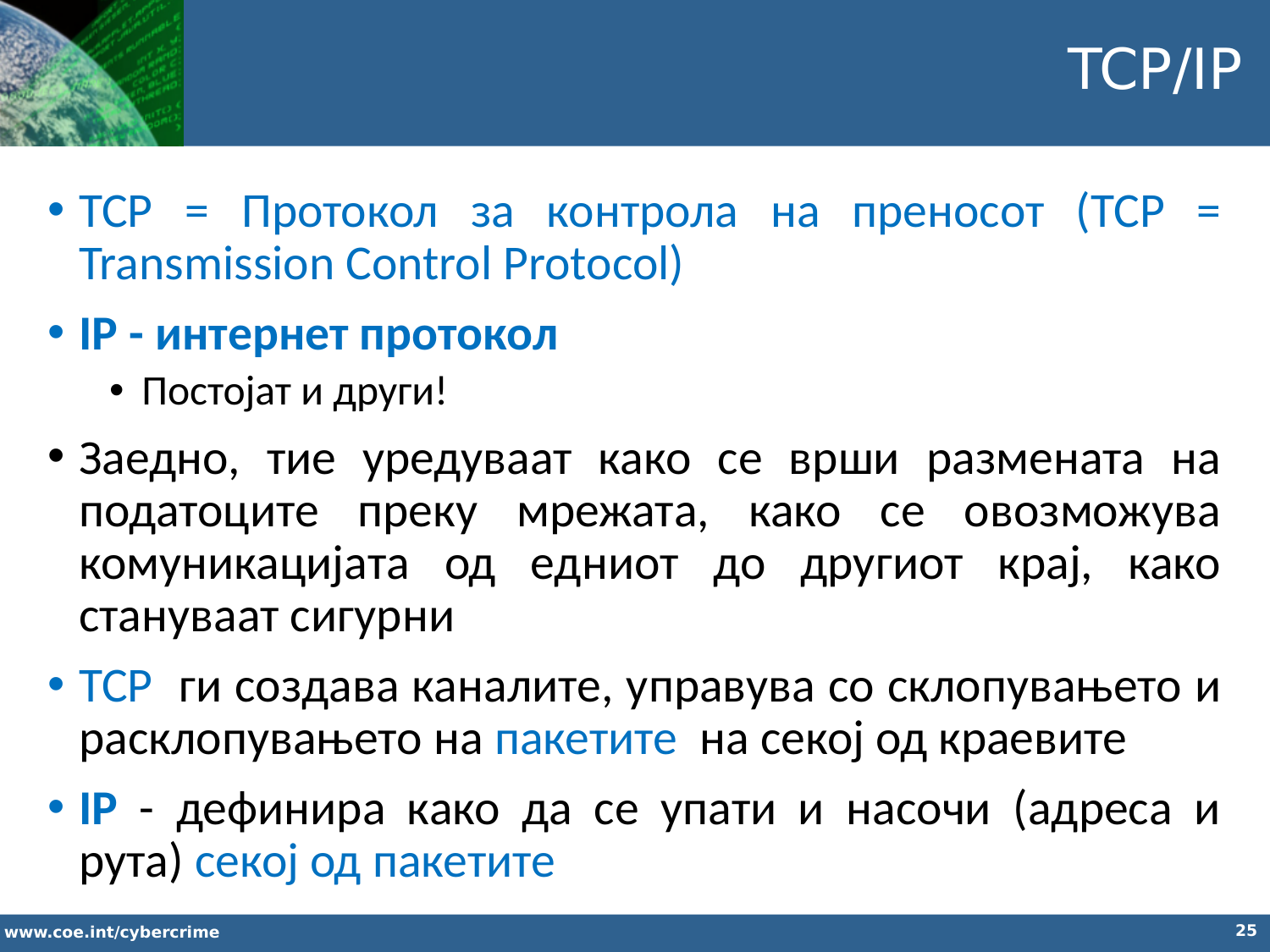

TCP/IP
TCP = Протокол за контрола на преносот (TCP = Transmission Control Protocol)
IP - интернет протокол
Постојат и други!
Заедно, тие уредуваат како се врши размената на податоците преку мрежата, како се овозможува комуникацијата од едниот до другиот крај, како стануваат сигурни
TCP  ги создава каналите, управува со склопувањето и расклопувањето на пакетите  на секој од краевите
IP - дефинира како да се упати и насочи (адреса и рута) секој од пакетите